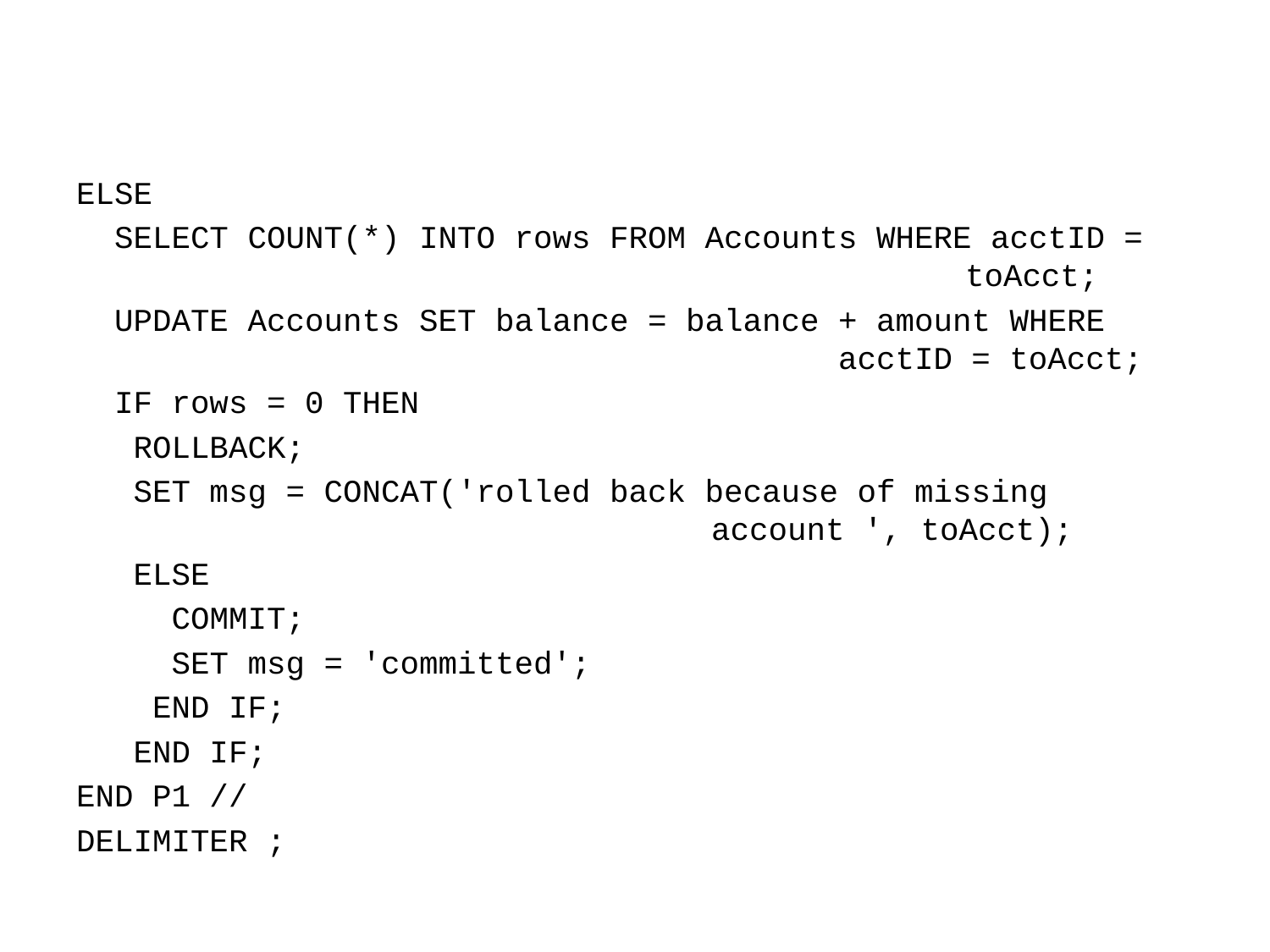

#
ELSE
  SELECT COUNT(*) INTO rows FROM Accounts WHERE acctID = 							toAcct;
  UPDATE Accounts SET balance = balance + amount WHERE 						acctID = toAcct;
  ΙF rows = 0 THEN
   ROLLBACK;
   SET msg = CONCAT('rolled back because of missing 						account ', toAcct);
   ELSE
     COMMIT;
     SET msg = 'committed';
    END IF;
   END IF;
END P1 //
DELIMITER ;